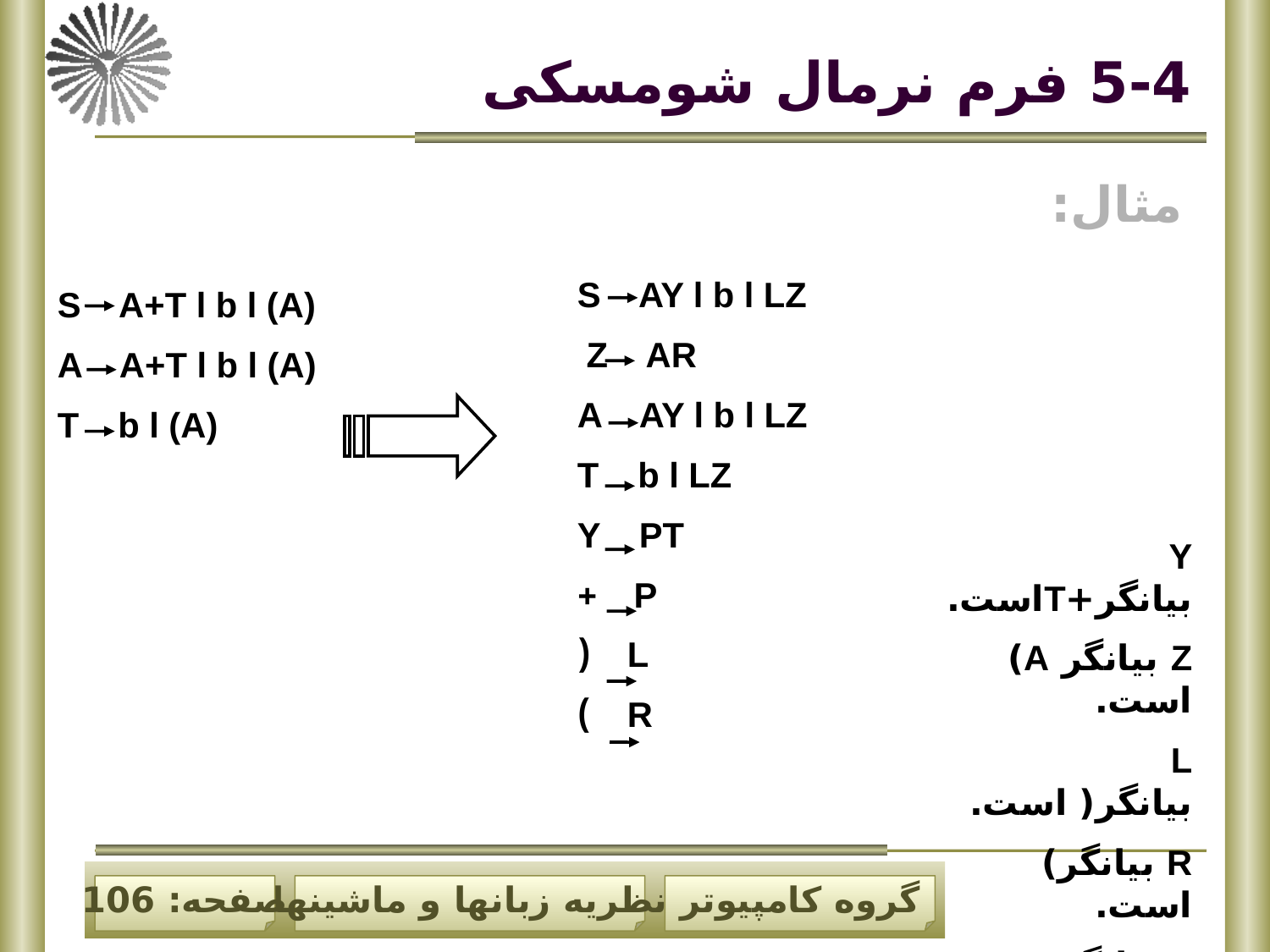

# 5-4 فرم نرمال شومسکی
مثال:
S    AY l b l LZ
Z    AR
A    AY l b l LZ
T    b l LZ
Y    PT
P    +
L    (
R    )

S    A+T l b l (A)
A    A+T l b l (A)
T    b l (A)

Y بیانگر+Tاست.
Z بیانگر A) است.
L بیانگر( است.
R بیانگر) است.
P بیانگر+ است.